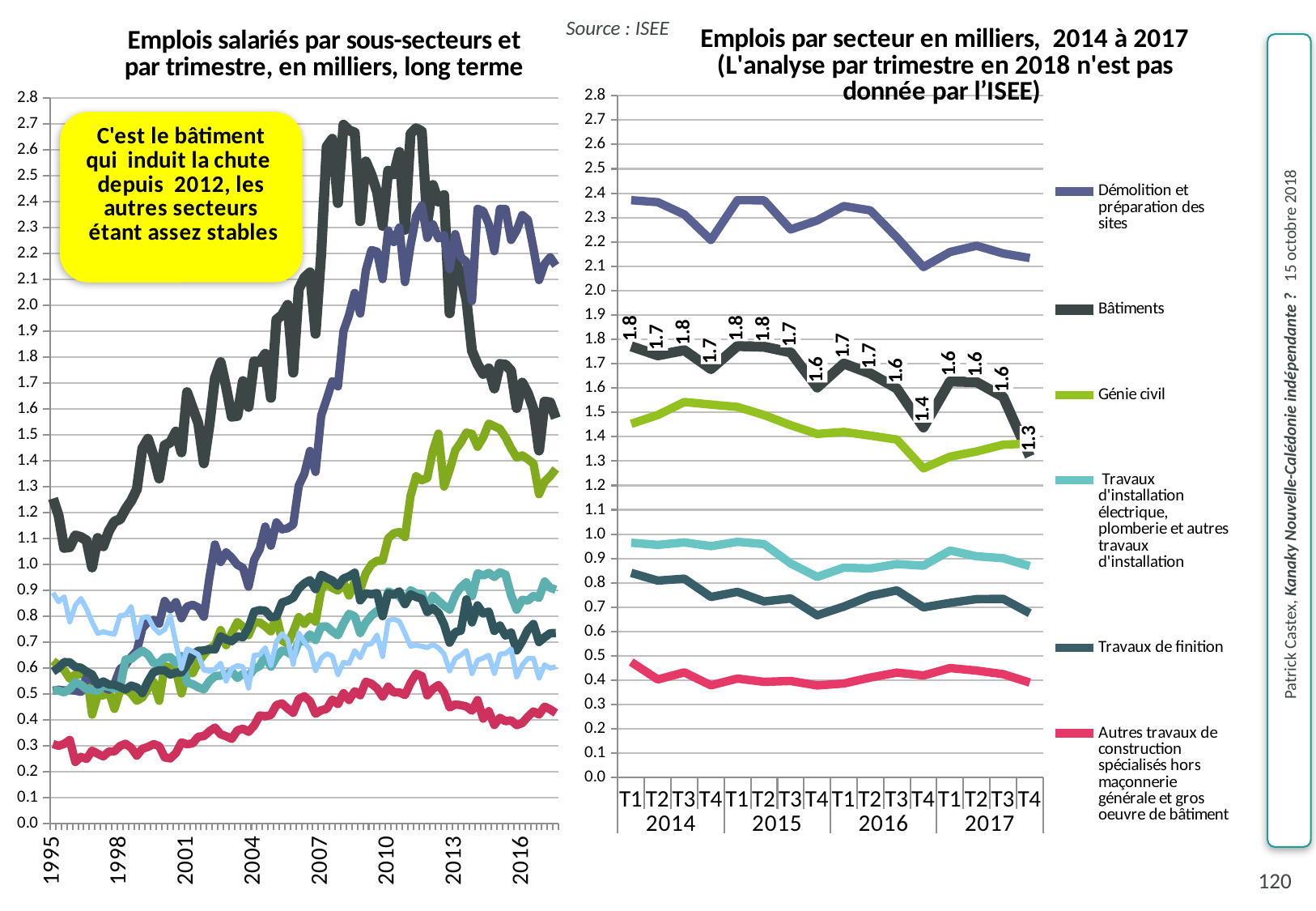

Source : ISEE

### Chart: Emplois salariés par sous-secteurs et par trimestre, en milliers, long terme

| Category | Bâtiments | Génie civil | Démolition et préparation des sites |  Travaux d'installation électrique, plomberie et autres travaux d'installation | Travaux de finition | Autres travaux de construction spécialisés hors maçonnerie générale et gros oeuvre de bâtiment | Travaux de maçonnerie générale et gros oeuvre de bâtiment |
|---|---|---|---|---|---|---|---|
| 1995.0 | 1.253164 | 0.62625 | 0.511 | 0.514 | 0.585425 | 0.305533 | 0.888999 |
|  | 1.187315 | 0.608917 | 0.515 | 0.5115 | 0.59979 | 0.298583 | 0.854666 |
|  | 1.062748 | 0.590917 | 0.512167 | 0.5047 | 0.621707 | 0.306083 | 0.873833 |
|  | 1.065498 | 0.557583 | 0.514033 | 0.518 | 0.620957 | 0.321249 | 0.776916 |
| 1996.0 | 1.110582 | 0.57375 | 0.51175 | 0.544 | 0.603175 | 0.236333 | 0.840249 |
|  | 1.104283 | 0.573917 | 0.507 | 0.5345 | 0.600258 | 0.256 | 0.867366 |
|  | 1.091417 | 0.583083 | 0.563666 | 0.51725 | 0.584925 | 0.247999 | 0.827083 |
|  | 0.987 | 0.418749 | 0.552 | 0.514833 | 0.574059 | 0.279999 | 0.776533 |
| 1997.0 | 1.10075 | 0.492583 | 0.540166 | 0.511333 | 0.534742 | 0.268 | 0.732533 |
|  | 1.068933 | 0.493083 | 0.526499 | 0.530333 | 0.546792 | 0.257833 | 0.738583 |
|  | 1.127999 | 0.508083 | 0.514999 | 0.526833 | 0.535092 | 0.2765 | 0.733333 |
|  | 1.164199 | 0.441083 | 0.538 | 0.518833 | 0.534142 | 0.277 | 0.729699 |
| 1998.0 | 1.172999 | 0.511916 | 0.595166 | 0.5265 | 0.525699 | 0.298 | 0.801749 |
|  | 1.212666 | 0.517083 | 0.611166 | 0.631833 | 0.516016 | 0.3065 | 0.803666 |
|  | 1.244166 | 0.500083 | 0.6415 | 0.633749 | 0.531099 | 0.291 | 0.835833 |
|  | 1.288249 | 0.472416 | 0.6652 | 0.651916 | 0.523982 | 0.2605 | 0.717143 |
| 1999.0 | 1.446749 | 0.485417 | 0.752166 | 0.665583 | 0.502149 | 0.287333 | 0.793667 |
|  | 1.483915 | 0.518583 | 0.776666 | 0.650983 | 0.547616 | 0.294166 | 0.796667 |
|  | 1.417999 | 0.544916 | 0.784665 | 0.618483 | 0.583199 | 0.30525 | 0.755667 |
|  | 1.330416 | 0.472333 | 0.769999 | 0.617783 | 0.589783 | 0.2977 | 0.733667 |
| 2000.0 | 1.458915 | 0.6065 | 0.857666 | 0.639283 | 0.59 | 0.25395 | 0.747167 |
|  | 1.470166 | 0.599833 | 0.825665 | 0.64075 | 0.573666 | 0.25 | 0.7995 |
|  | 1.511916 | 0.589165 | 0.853166 | 0.61775 | 0.581165 | 0.270333 | 0.694476 |
|  | 1.431549 | 0.500499 | 0.791083 | 0.644999 | 0.581999 | 0.311666 | 0.59675 |
| 2001.0 | 1.663882 | 0.582642 | 0.835916 | 0.542916 | 0.611832 | 0.304666 | 0.6727 |
|  | 1.603299 | 0.578642 | 0.843166 | 0.536583 | 0.649665 | 0.308166 | 0.6627 |
|  | 1.544198 | 0.622332 | 0.832799 | 0.524666 | 0.665499 | 0.333916 | 0.6509 |
|  | 1.388831 | 0.650666 | 0.796532 | 0.516332 | 0.6665 | 0.335916 | 0.591033 |
| 2002.0 | 1.537748 | 0.673333 | 0.948199 | 0.548499 | 0.671666 | 0.354916 | 0.5867 |
|  | 1.718615 | 0.685566 | 1.075866 | 0.567749 | 0.670416 | 0.368999 | 0.594283 |
|  | 1.779749 | 0.745366 | 1.008166 | 0.569533 | 0.721249 | 0.343166 | 0.61765 |
|  | 1.682004 | 0.68695 | 1.044995 | 0.574416 | 0.709415 | 0.335666 | 0.548333 |
| 2003.0 | 1.569453 | 0.733616 | 1.024496 | 0.58525 | 0.702665 | 0.325416 | 0.597166 |
|  | 1.572082 | 0.775783 | 0.996999 | 0.56075 | 0.720998 | 0.358249 | 0.607916 |
|  | 1.706548 | 0.758117 | 0.985833 | 0.576499 | 0.717665 | 0.364916 | 0.603916 |
|  | 1.606669 | 0.725617 | 0.913 | 0.567832 | 0.754832 | 0.352666 | 0.521333 |
| 2004.0 | 1.782336 | 0.775666 | 1.016331 | 0.595166 | 0.816697 | 0.376499 | 0.647583 |
|  | 1.779981 | 0.774416 | 1.057498 | 0.606699 | 0.822331 | 0.415832 | 0.649988 |
|  | 1.812073 | 0.759666 | 1.144915 | 0.645449 | 0.820164 | 0.412499 | 0.677033 |
|  | 1.64252 | 0.740416 | 1.071 | 0.604199 | 0.795363 | 0.417665 | 0.609333 |
| 2005.0 | 1.94404 | 0.799082 | 1.160833 | 0.641366 | 0.797948 | 0.455999 | 0.700916 |
|  | 1.961268 | 0.705916 | 1.133999 | 0.666449 | 0.851748 | 0.462249 | 0.731332 |
|  | 2.001102 | 0.692916 | 1.138499 | 0.660366 | 0.858614 | 0.442538 | 0.708666 |
|  | 1.739415 | 0.739583 | 1.15275 | 0.645499 | 0.869997 | 0.426122 | 0.612583 |
| 2006.0 | 2.061665 | 0.795165 | 1.303082 | 0.702366 | 0.90583 | 0.479205 | 0.733749 |
|  | 2.106497 | 0.769499 | 1.349415 | 0.701483 | 0.925831 | 0.489872 | 0.698916 |
|  | 2.126191 | 0.797498 | 1.436914 | 0.728783 | 0.938248 | 0.470499 | 0.67095 |
|  | 1.889915 | 0.777832 | 1.355614 | 0.706666 | 0.903248 | 0.422166 | 0.588983 |
| 2007.0 | 2.198931 | 0.899333 | 1.57328 | 0.758999 | 0.958582 | 0.435832 | 0.636583 |
|  | 2.611947 | 0.930166 | 1.63778 | 0.7595 | 0.946749 | 0.441332 | 0.654283 |
|  | 2.641831 | 0.907499 | 1.70578 | 0.7405 | 0.936726 | 0.477165 | 0.645366 |
|  | 2.394297 | 0.898166 | 1.686113 | 0.725309 | 0.915809 | 0.459832 | 0.573666 |
| 2008.0 | 2.696248999999993 | 0.928832 | 1.899614 | 0.771042 | 0.944287 | 0.501748 | 0.620833 |
|  | 2.674225999999999 | 0.878749 | 1.961613 | 0.807759 | 0.952867 | 0.475415 | 0.616309 |
|  | 2.666125 | 0.933083 | 2.046898 | 0.798592 | 0.966793 | 0.509448 | 0.665999 |
|  | 2.324316 | 0.9025 | 1.96723 | 0.733916 | 0.859817 | 0.493615 | 0.638333 |
| 2009.0 | 2.554431 | 0.964333 | 2.133863 | 0.774482 | 0.887343 | 0.546115 | 0.6887 |
|  | 2.503214 | 0.998999 | 2.212463 | 0.801033 | 0.883367 | 0.538365 | 0.692533 |
|  | 2.436747999999997 | 1.012499 | 2.206129 | 0.8192 | 0.8885 | 0.520782 | 0.726282 |
|  | 2.305381 | 1.014332 | 2.100296 | 0.814733 | 0.799 | 0.488766 | 0.643399 |
| 2010.0 | 2.518842999999993 | 1.099416 | 2.288197 | 0.894567 | 0.887283 | 0.527066 | 0.782367 |
|  | 2.50512 | 1.118782 | 2.243274 | 0.885483 | 0.881366 | 0.504565 | 0.787491 |
|  | 2.590886 | 1.124082 | 2.299395 | 0.876616 | 0.894949 | 0.504949 | 0.779199 |
|  | 2.290999 | 1.104332 | 2.088612 | 0.845833 | 0.845283 | 0.494616 | 0.733416 |
| 2011.0 | 2.661399 | 1.262499 | 2.229363 | 0.899282 | 0.883366 | 0.540949 | 0.682999 |
|  | 2.682542 | 1.338998 | 2.343655 | 0.886925 | 0.873082 | 0.576475 | 0.686832 |
|  | 2.670616 | 1.323831 | 2.384333 | 0.884866 | 0.866449 | 0.568083 | 0.682665 |
|  | 2.316132 | 1.332582 | 2.259349 | 0.830366 | 0.815166 | 0.493333 | 0.677999 |
| 2012.0 | 2.463551 | 1.437415 | 2.311648999999993 | 0.877608 | 0.830448 | 0.518434 | 0.689166 |
|  | 2.399214 | 1.504082 | 2.257045 | 0.857733 | 0.811282 | 0.533392 | 0.676666 |
|  | 2.425003 | 1.299249 | 2.269591 | 0.83955 | 0.766616 | 0.504393 | 0.653166 |
|  | 1.968971 | 1.362749 | 2.139126 | 0.824617 | 0.696782 | 0.446559 | 0.587499 |
| 2013.0 | 2.172925 | 1.439449 | 2.273903 | 0.880067 | 0.737616 | 0.45833 | 0.635666 |
|  | 2.114539 | 1.469482 | 2.184937 | 0.910483 | 0.742932 | 0.455509 | 0.648499 |
|  | 2.022225 | 1.507816 | 2.167436 | 0.929617 | 0.863732 | 0.450509 | 0.666499 |
|  | 1.8233 | 1.502783 | 2.015737 | 0.876172 | 0.774732 | 0.434176 | 0.577166 |
| 2014.0 | 1.771418 | 1.453066 | 2.371357000000001 | 0.964683 | 0.840804 | 0.475009 | 0.629249 |
|  | 1.734407 | 1.489366 | 2.363182 | 0.955859 | 0.809149 | 0.403333 | 0.637332 |
|  | 1.755496 | 1.542533 | 2.312631 | 0.965966 | 0.817032 | 0.43225 | 0.648416 |
|  | 1.678149 | 1.532199 | 2.208098 | 0.950449 | 0.741999 | 0.379 | 0.577833 |
| 2015.0 | 1.772507 | 1.522416 | 2.371414999999998 | 0.96845 | 0.762999 | 0.407 | 0.652833 |
|  | 1.76984 | 1.489082 | 2.370914 | 0.959116 | 0.723783 | 0.3935 | 0.654916 |
|  | 1.74659 | 1.447415 | 2.251329 | 0.879592 | 0.7357 | 0.397 | 0.672416 |
|  | 1.602424 | 1.411582 | 2.288332 | 0.824259 | 0.666783 | 0.3785 | 0.564083 |
| 2016.0 | 1.700573 | 1.419749 | 2.347248 | 0.862426 | 0.702366 | 0.3865 | 0.610166 |
|  | 1.659772 | 1.404749 | 2.329413 | 0.859233 | 0.7462 | 0.411 | 0.636416 |
|  | 1.598189 | 1.388416 | 2.218197 | 0.877034 | 0.768866 | 0.43125 | 0.6362 |
|  | 1.438356 | 1.269866 | 2.096664 | 0.8703 | 0.699116 | 0.4195 | 0.559916 |
| 2017.0 | 1.627173 | 1.318199 | 2.158748 | 0.93265 | 0.7177 | 0.45 | 0.611 |
|  | 1.624306 | 1.339699 | 2.184232 | 0.9089 | 0.733083 | 0.4395 | 0.59875 |
|  | 1.563591 | 1.367366 | 2.152765 | 0.901033 | 0.734166 | 0.425 | 0.603333 |

### Chart: Emplois par secteur en milliers,  2014 à 2017 (L'analyse par trimestre en 2018 n'est pas donnée par l’ISEE)

| Category | Démolition et préparation des sites | Bâtiments | Génie civil |  Travaux d'installation électrique, plomberie et autres travaux d'installation | Travaux de finition | Autres travaux de construction spécialisés hors maçonnerie générale et gros oeuvre de bâtiment |
|---|---|---|---|---|---|---|
| T1 | 2.371357000000001 | 1.771418 | 1.453066 | 0.964683 | 0.840804 | 0.475009 |
| T2 | 2.363182 | 1.734407 | 1.489366 | 0.955859 | 0.809149 | 0.403333 |
| T3 | 2.312631 | 1.755496 | 1.542533 | 0.965966 | 0.817032 | 0.43225 |
| T4 | 2.208098 | 1.678149 | 1.532199 | 0.950449 | 0.741999 | 0.379 |
| T1 | 2.371414999999998 | 1.772507 | 1.522416 | 0.96845 | 0.762999 | 0.407 |
| T2 | 2.370914 | 1.76984 | 1.489082 | 0.959116 | 0.723783 | 0.3935 |
| T3 | 2.251329 | 1.74659 | 1.447415 | 0.879592 | 0.7357 | 0.397 |
| T4 | 2.288332 | 1.602424 | 1.411582 | 0.824259 | 0.666783 | 0.3785 |
| T1 | 2.347248 | 1.700573 | 1.419749 | 0.862426 | 0.702366 | 0.3865 |
| T2 | 2.329413 | 1.659772 | 1.404749 | 0.859233 | 0.7462 | 0.411 |
| T3 | 2.218197 | 1.598189 | 1.388416 | 0.877034 | 0.768866 | 0.43125 |
| T4 | 2.096664 | 1.438356 | 1.269866 | 0.8703 | 0.699116 | 0.4195 |
| T1 | 2.158748 | 1.627173 | 1.318199 | 0.93265 | 0.7177 | 0.45 |
| T2 | 2.184232 | 1.624306 | 1.339699 | 0.9089 | 0.733083 | 0.4395 |
| T3 | 2.152765 | 1.563591 | 1.367366 | 0.901033 | 0.734166 | 0.425 |
| T4 | 2.133748 | 1.319323 | 1.372333 | 0.86865 | 0.675248 | 0.3905 |